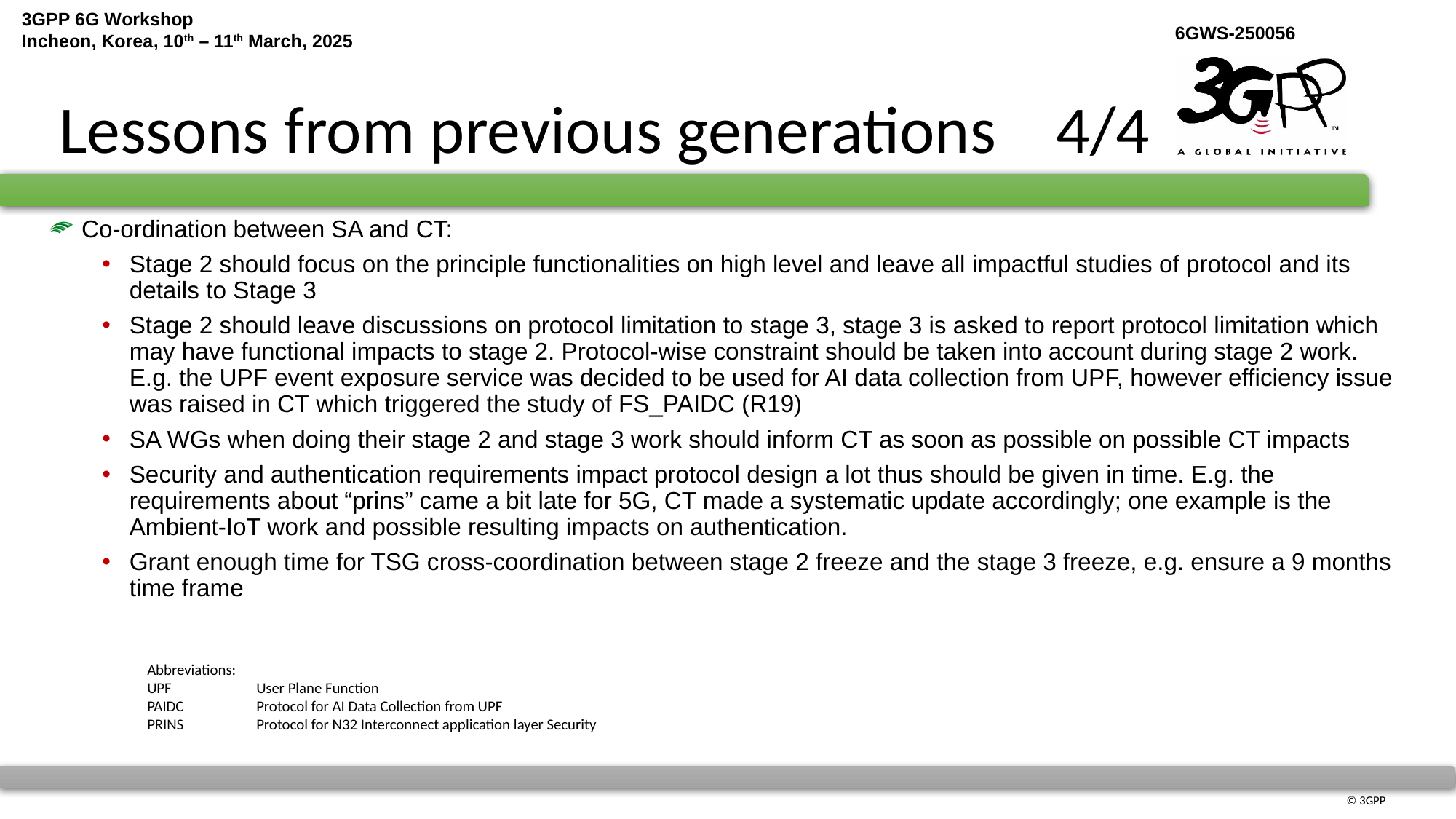

# Lessons from previous generations    4/4
 Co-ordination between SA and CT:
Stage 2 should focus on the principle functionalities on high level and leave all impactful studies of protocol and its details to Stage 3
Stage 2 should leave discussions on protocol limitation to stage 3, stage 3 is asked to report protocol limitation which may have functional impacts to stage 2. Protocol-wise constraint should be taken into account during stage 2 work. E.g. the UPF event exposure service was decided to be used for AI data collection from UPF, however efficiency issue was raised in CT which triggered the study of FS_PAIDC (R19)
SA WGs when doing their stage 2 and stage 3 work should inform CT as soon as possible on possible CT impacts
Security and authentication requirements impact protocol design a lot thus should be given in time. E.g. the requirements about “prins” came a bit late for 5G, CT made a systematic update accordingly; one example is the Ambient-IoT work and possible resulting impacts on authentication.
Grant enough time for TSG cross-coordination between stage 2 freeze and the stage 3 freeze, e.g. ensure a 9 months time frame

Abbreviations:
UPF	User Plane Function
PAIDC	Protocol for AI Data Collection from UPF
PRINS	Protocol for N32 Interconnect application layer Security